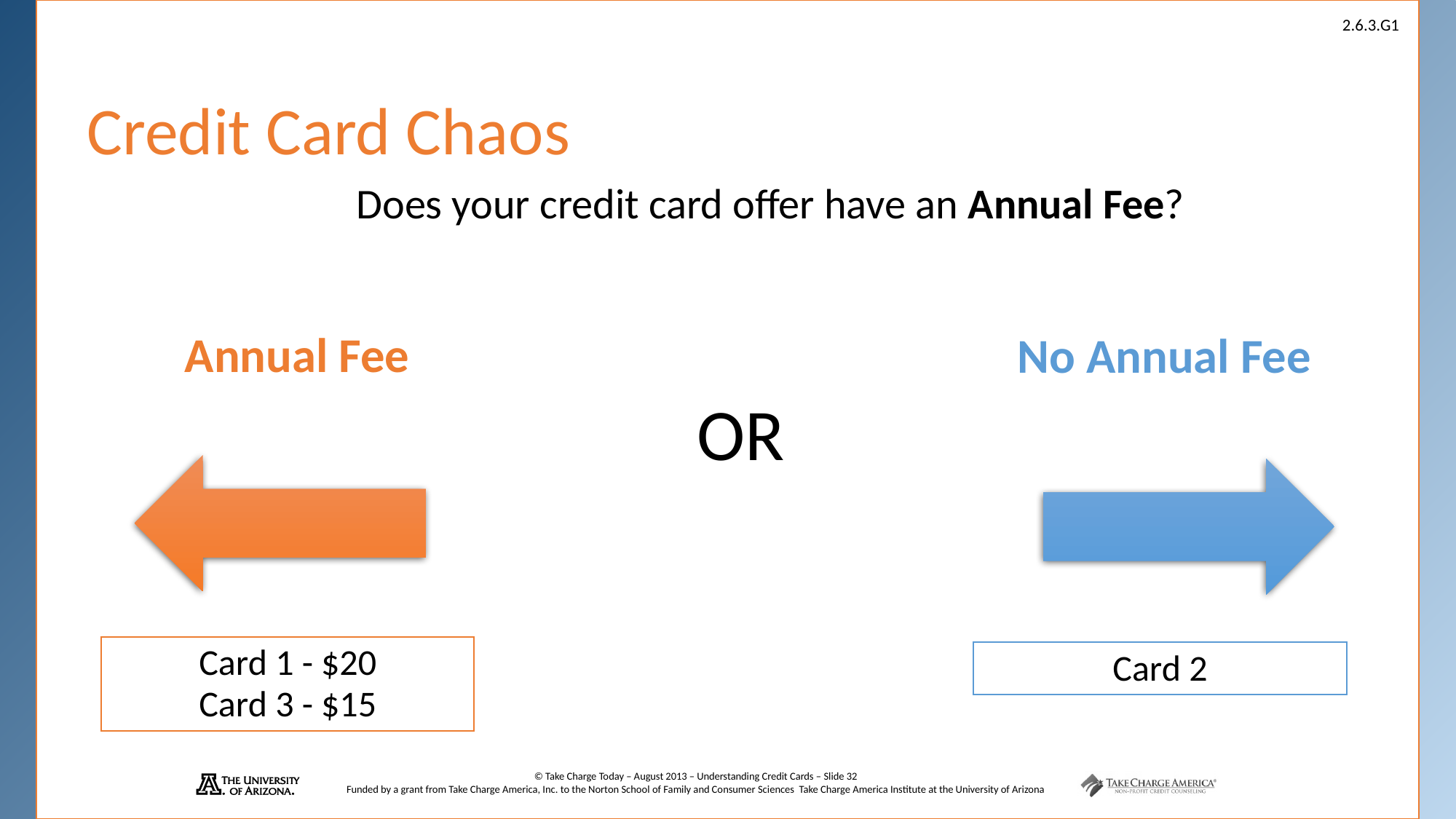

# Credit Card Chaos
Does your credit card offer have an Annual Fee?
Annual Fee
No Annual Fee
OR

Card 1 - $20
Card 3 - $15
Card 2